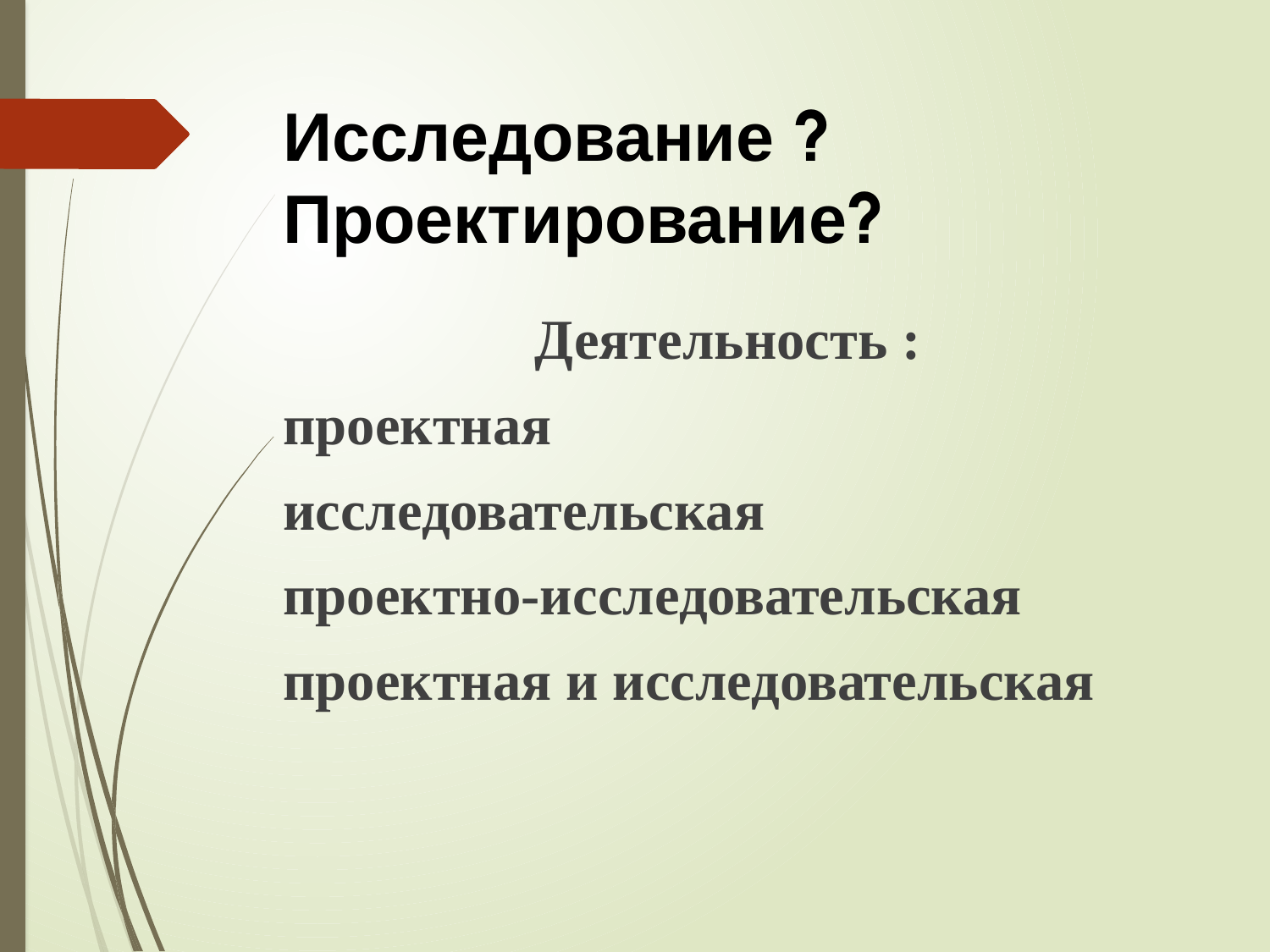

# Исследование ? Проектирование?
Деятельность :
проектная
исследовательская
проектно-исследовательская
проектная и исследовательская